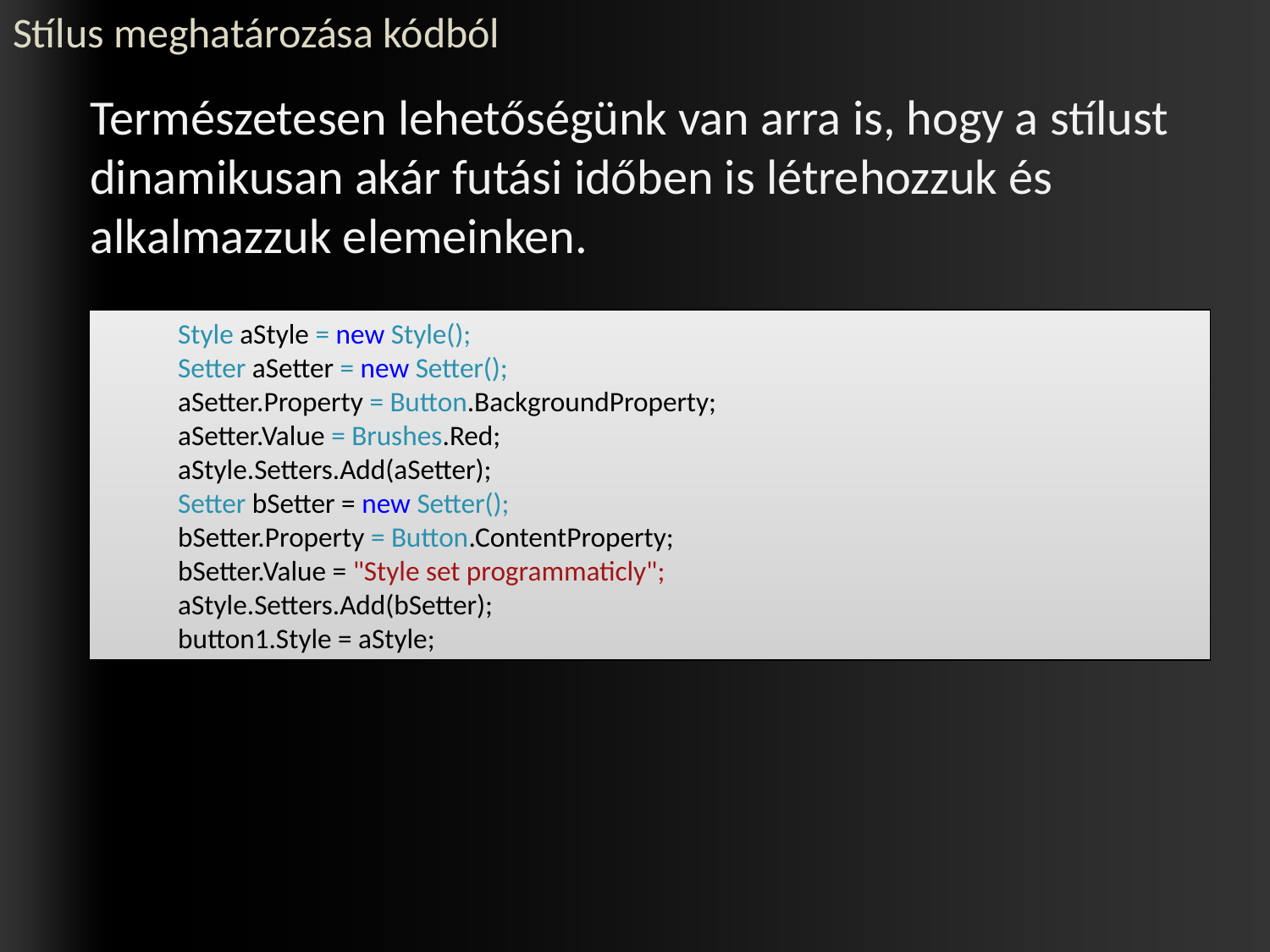

# Stílus meghatározása kódból
	Természetesen lehetőségünk van arra is, hogy a stílust dinamikusan akár futási időben is létrehozzuk és alkalmazzuk elemeinken.

            Style aStyle = new Style();
            Setter aSetter = new Setter();
            aSetter.Property = Button.BackgroundProperty;
            aSetter.Value = Brushes.Red;
            aStyle.Setters.Add(aSetter);
            Setter bSetter = new Setter();
            bSetter.Property = Button.ContentProperty;
            bSetter.Value = "Style set programmaticly";
            aStyle.Setters.Add(bSetter);
            button1.Style = aStyle;